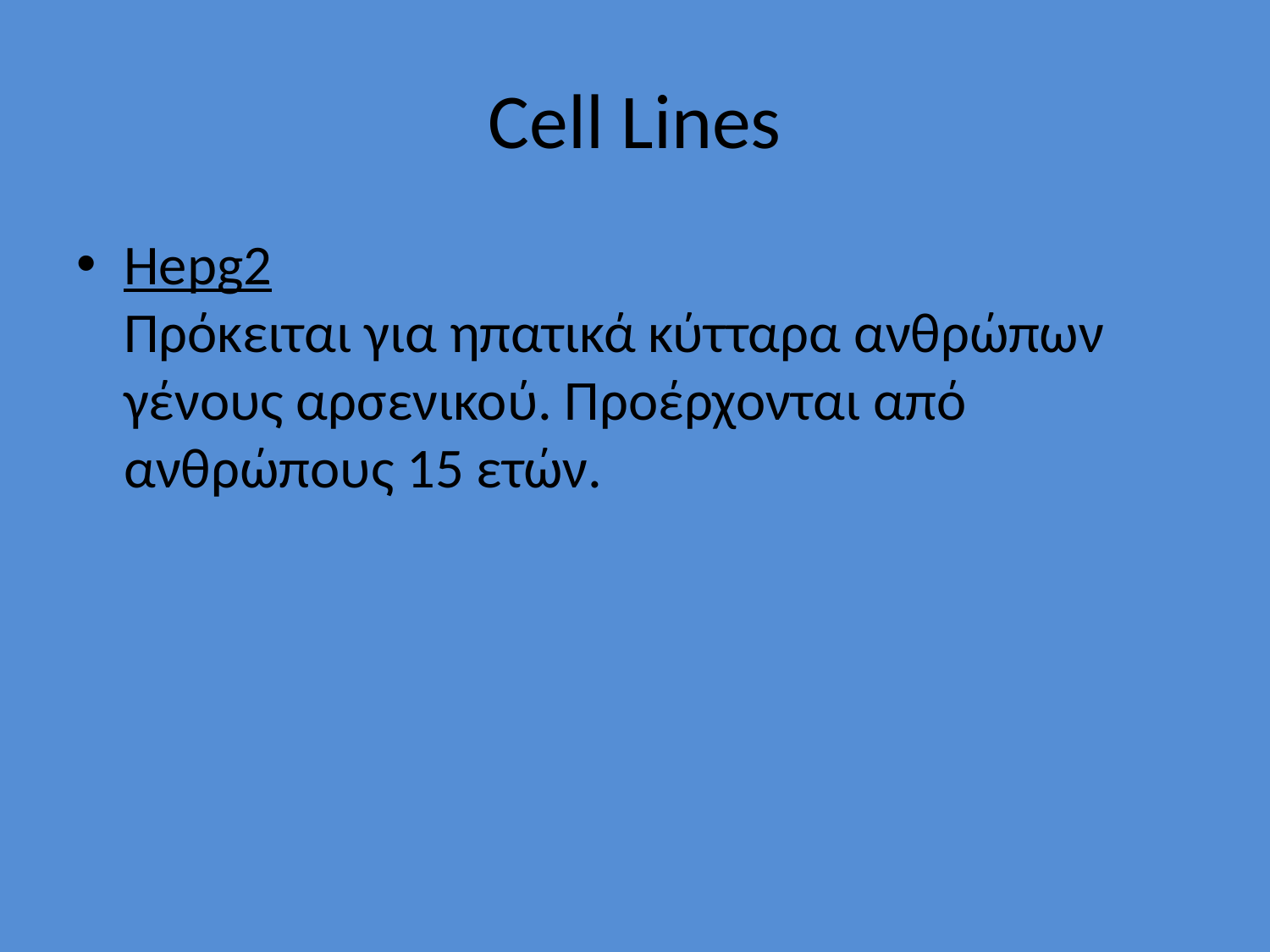

# Cell Lines
Hepg2
Πρόκειται για ηπατικά κύτταρα ανθρώπων γένους αρσενικού. Προέρχονται από ανθρώπους 15 ετών.